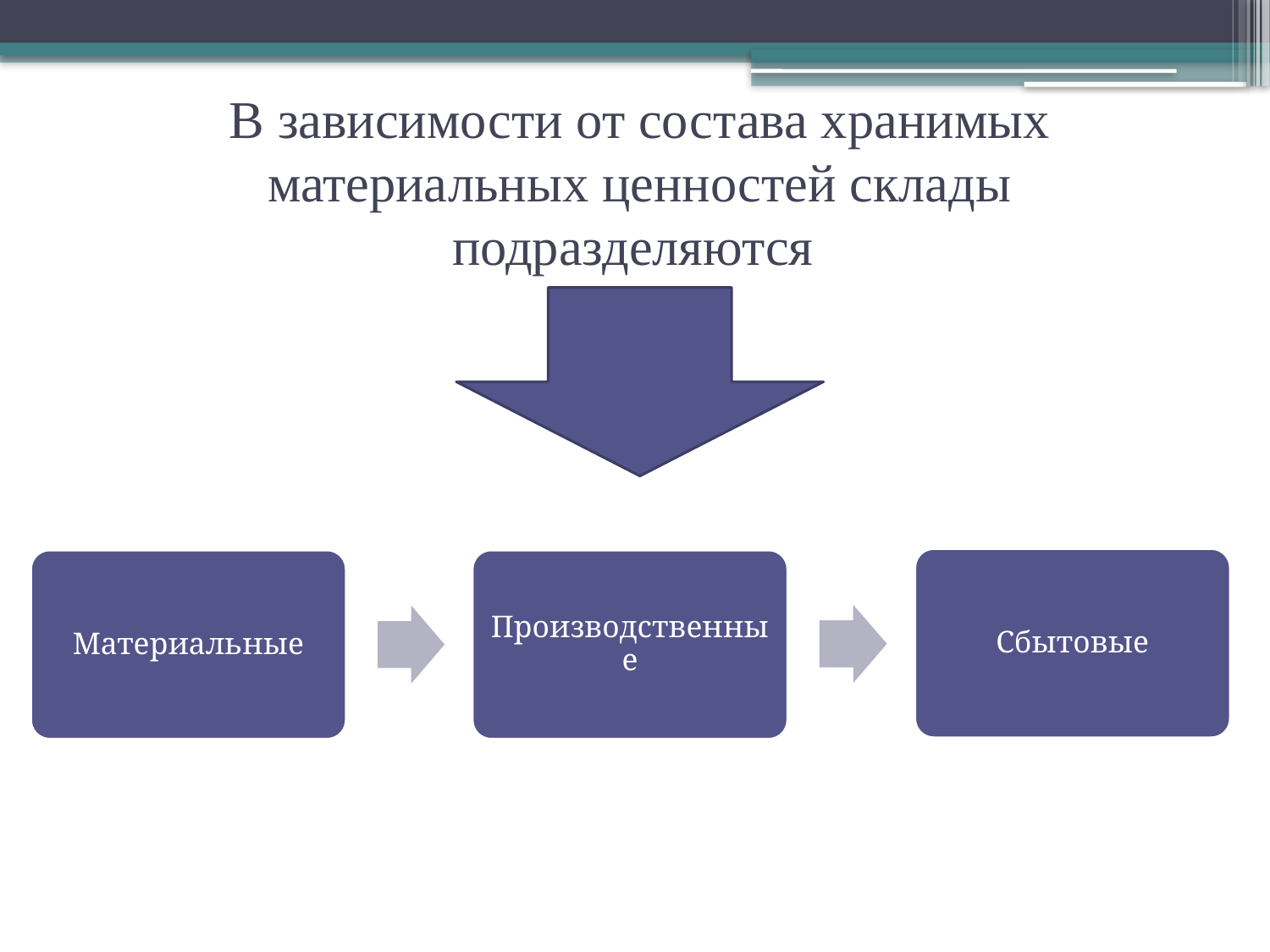

# В зависимости от состава хранимых материальных ценностей склады подразделяются

Материальные

Производственные

Сбытовые